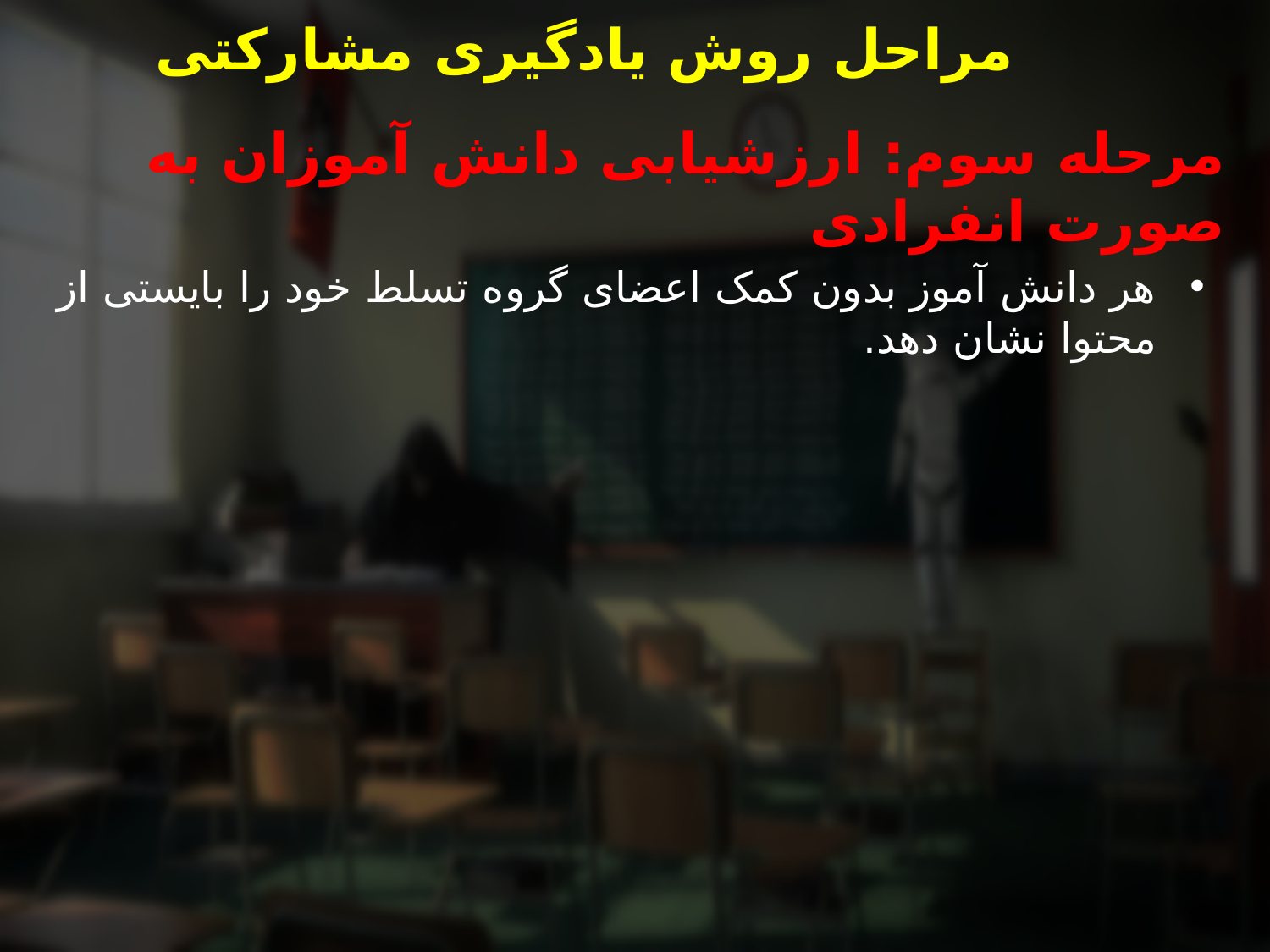

# مراحل روش یادگیری مشارکتی
مرحله سوم: ارزشیابی دانش آموزان به صورت انفرادی

هر دانش آموز بدون کمک اعضای گروه تسلط خود را بایستی از محتوا نشان دهد.